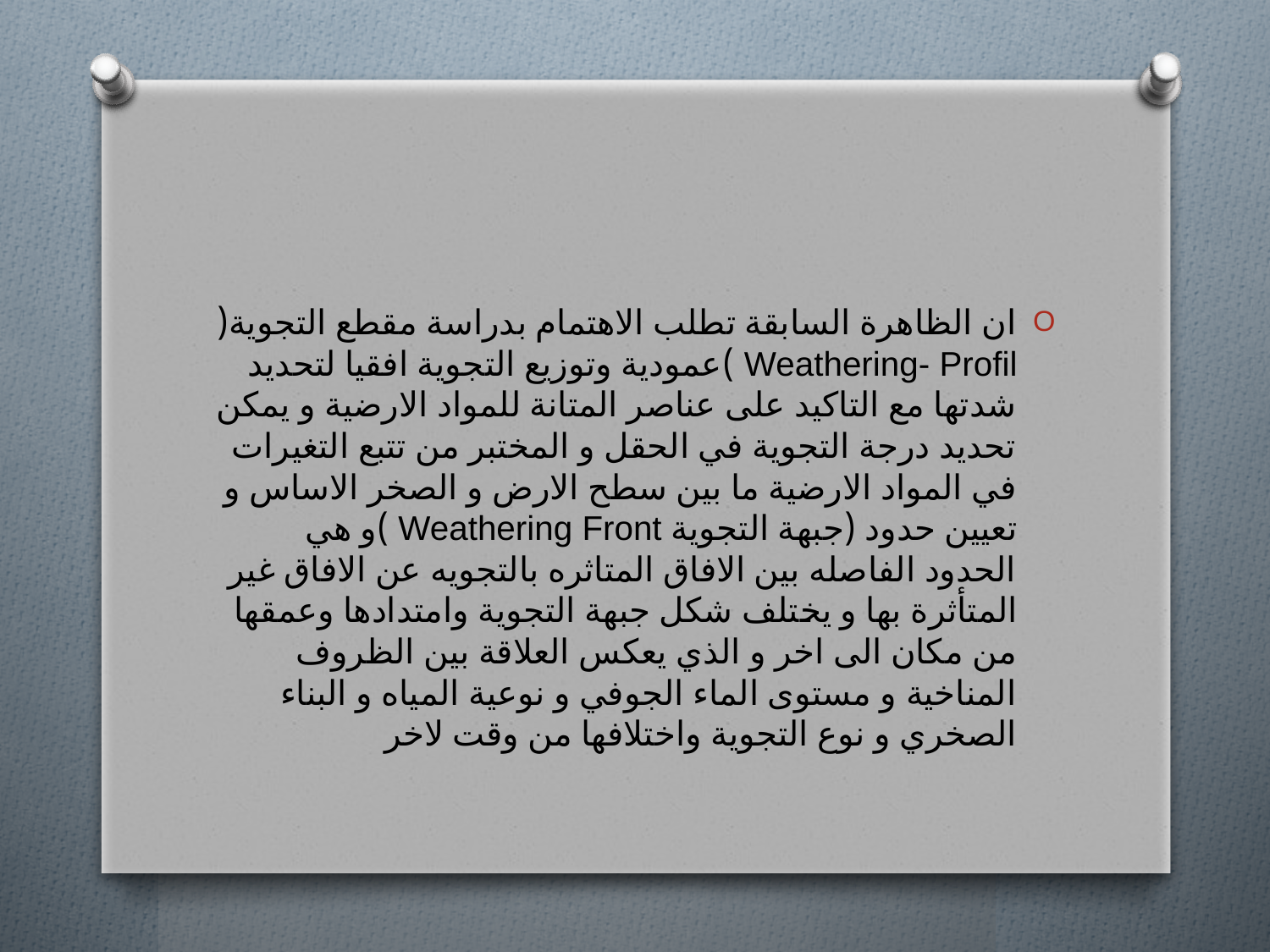

ان الظاهرة السابقة تطلب الاهتمام بدراسة مقطع التجوية( Weathering- Profil )عمودية وتوزيع التجوية افقيا لتحديد شدتها مع التاكيد على عناصر المتانة للمواد الارضية و يمكن تحديد درجة التجوية في الحقل و المختبر من تتبع التغيرات في المواد الارضية ما بين سطح الارض و الصخر الاساس و تعيين حدود (جبهة التجوية Weathering Front )و هي الحدود الفاصله بين الافاق المتاثره بالتجويه عن الافاق غير المتأثرة بها و يختلف شكل جبهة التجوية وامتدادها وعمقها من مكان الى اخر و الذي يعكس العلاقة بين الظروف المناخية و مستوى الماء الجوفي و نوعية المياه و البناء الصخري و نوع التجوية واختلافها من وقت لاخر